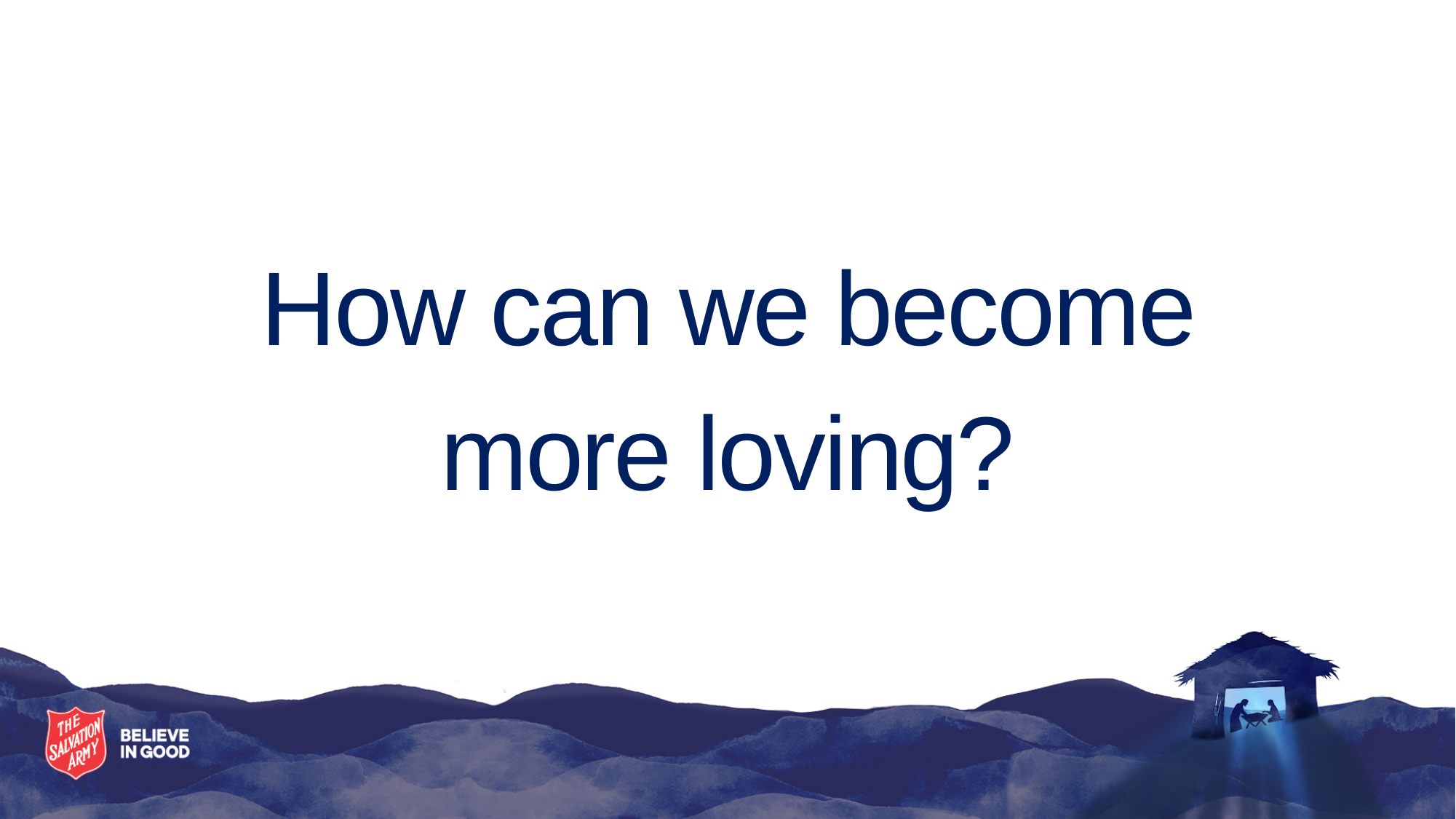

# How can we become more loving?